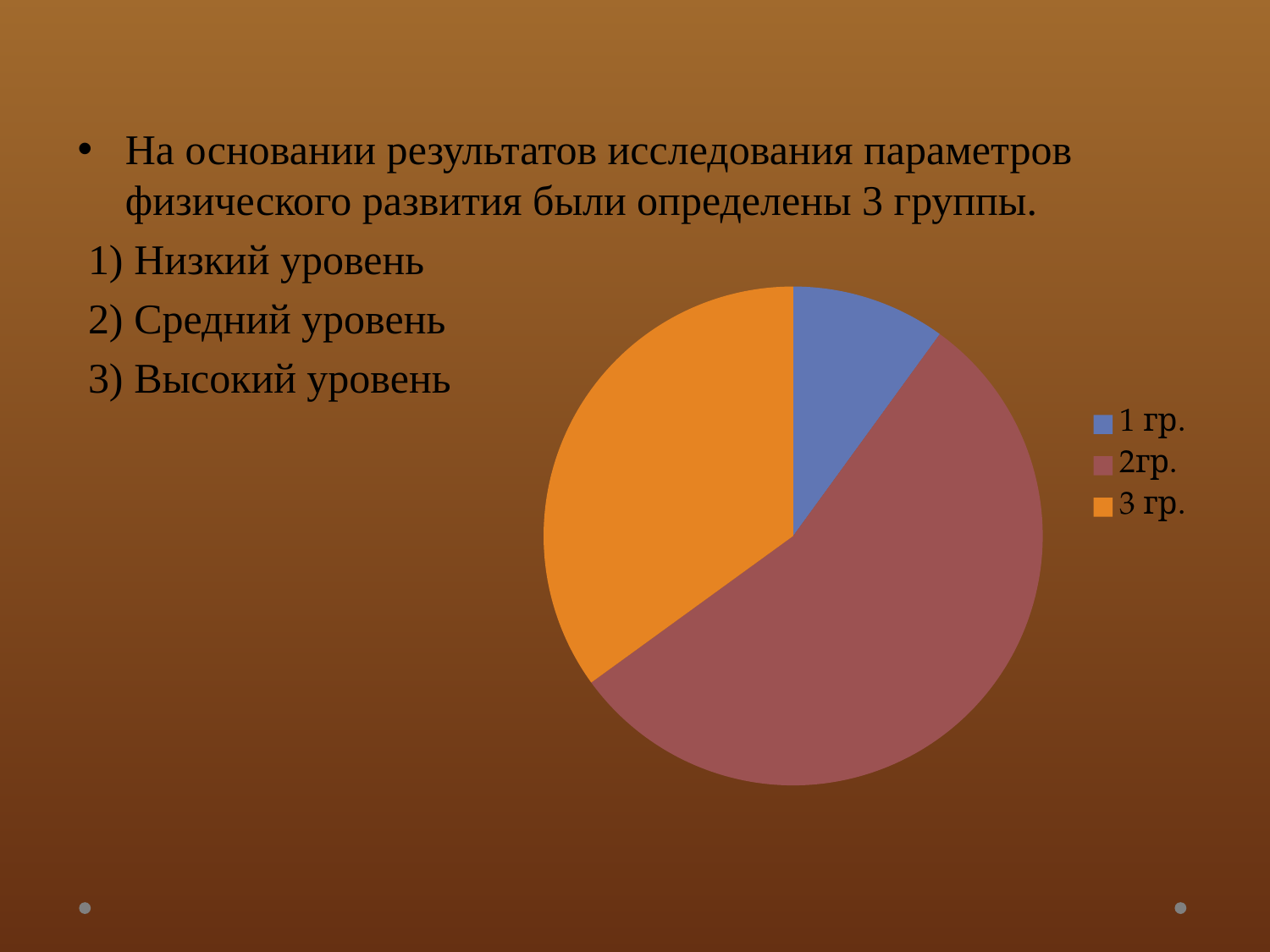

На основании результатов исследования параметров физического развития были определены 3 группы.
 1) Низкий уровень
 2) Средний уровень
 3) Высокий уровень

### Chart

| Category | Столбец1 |
|---|---|
| 1 гр. | 2.0 |
| 2гр. | 11.0 |
| 3 гр. | 7.0 |